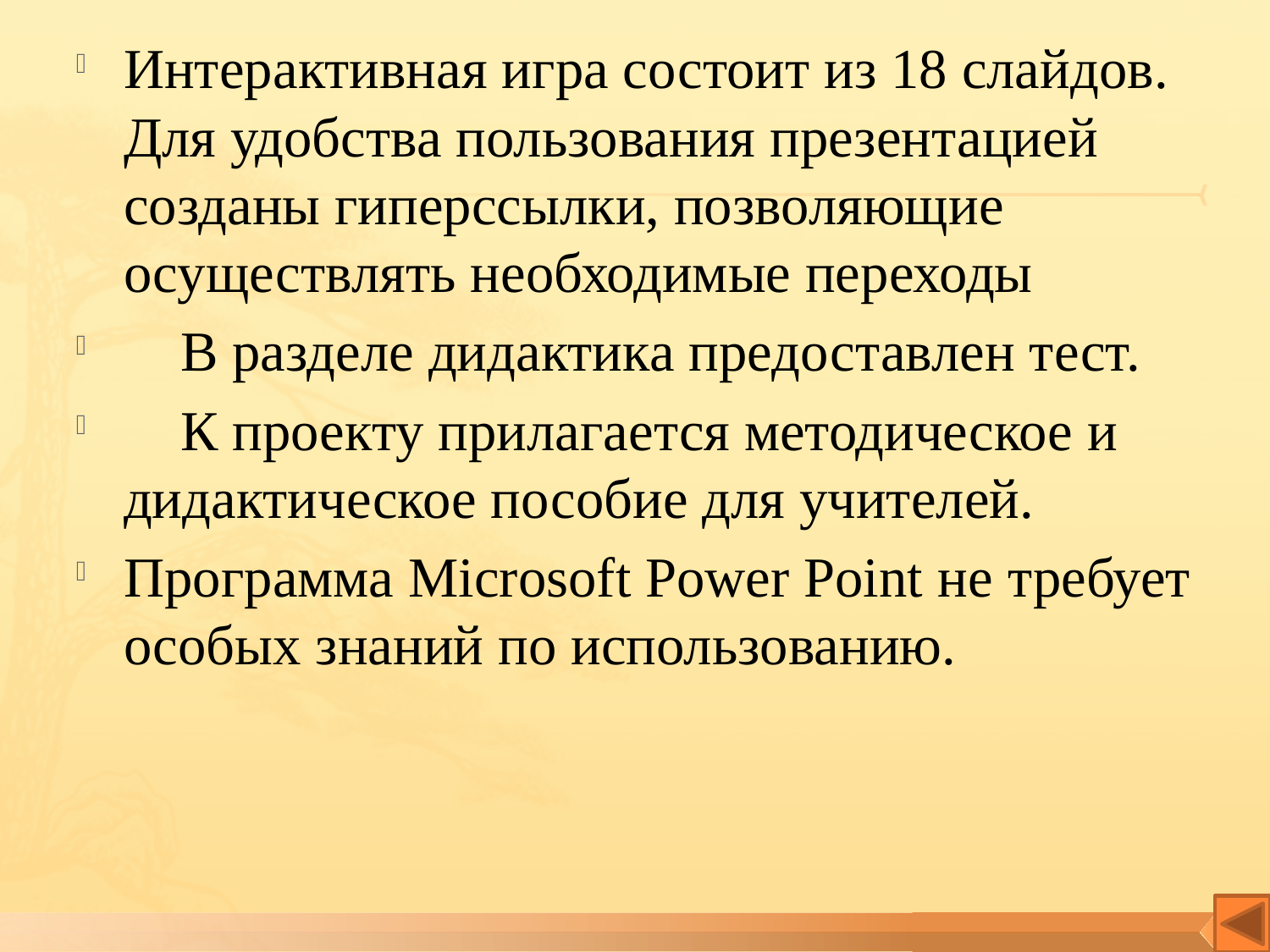

Интерактивная игра состоит из 18 слайдов. Для удобства пользования презентацией созданы гиперссылки, позволяющие осуществлять необходимые переходы
    В разделе дидактика предоставлен тест.
    К проекту прилагается методическое и дидактическое пособие для учителей.
Программа Microsoft Power Point не требует особых знаний по использованию.